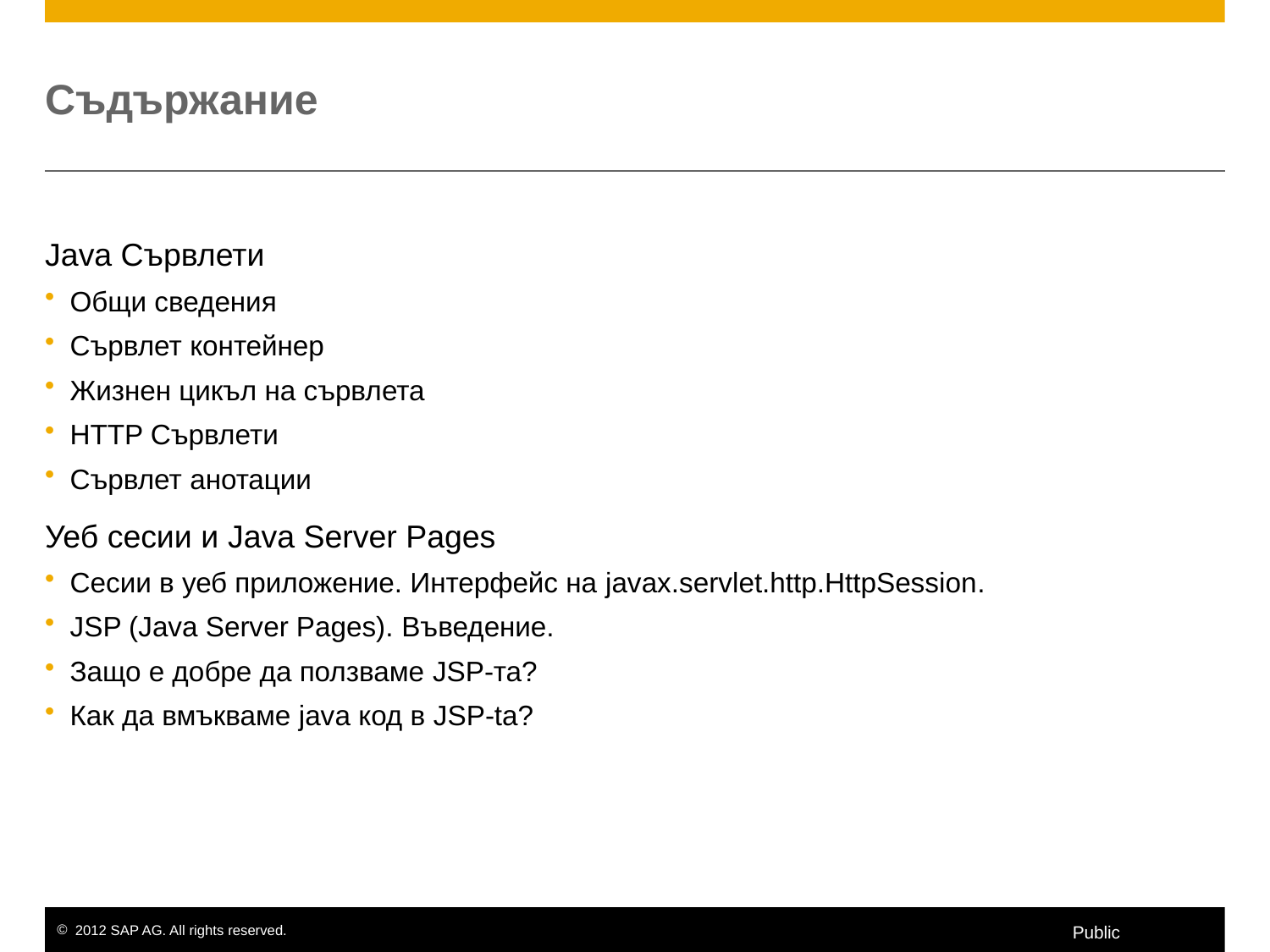

# Съдържание
Java Сървлети
Общи сведения
Сървлет контейнер
Жизнен цикъл на сървлета
HTTP Сървлети
Сървлет анотации
Уеб сесии и Java Server Pages
Сесии в уеб приложение. Интерфейс на javax.servlet.http.HttpSession.
JSP (Java Server Pages). Въведение.
Защо е добре да ползваме JSP-та?
Как да вмъкваме java код в JSP-ta?